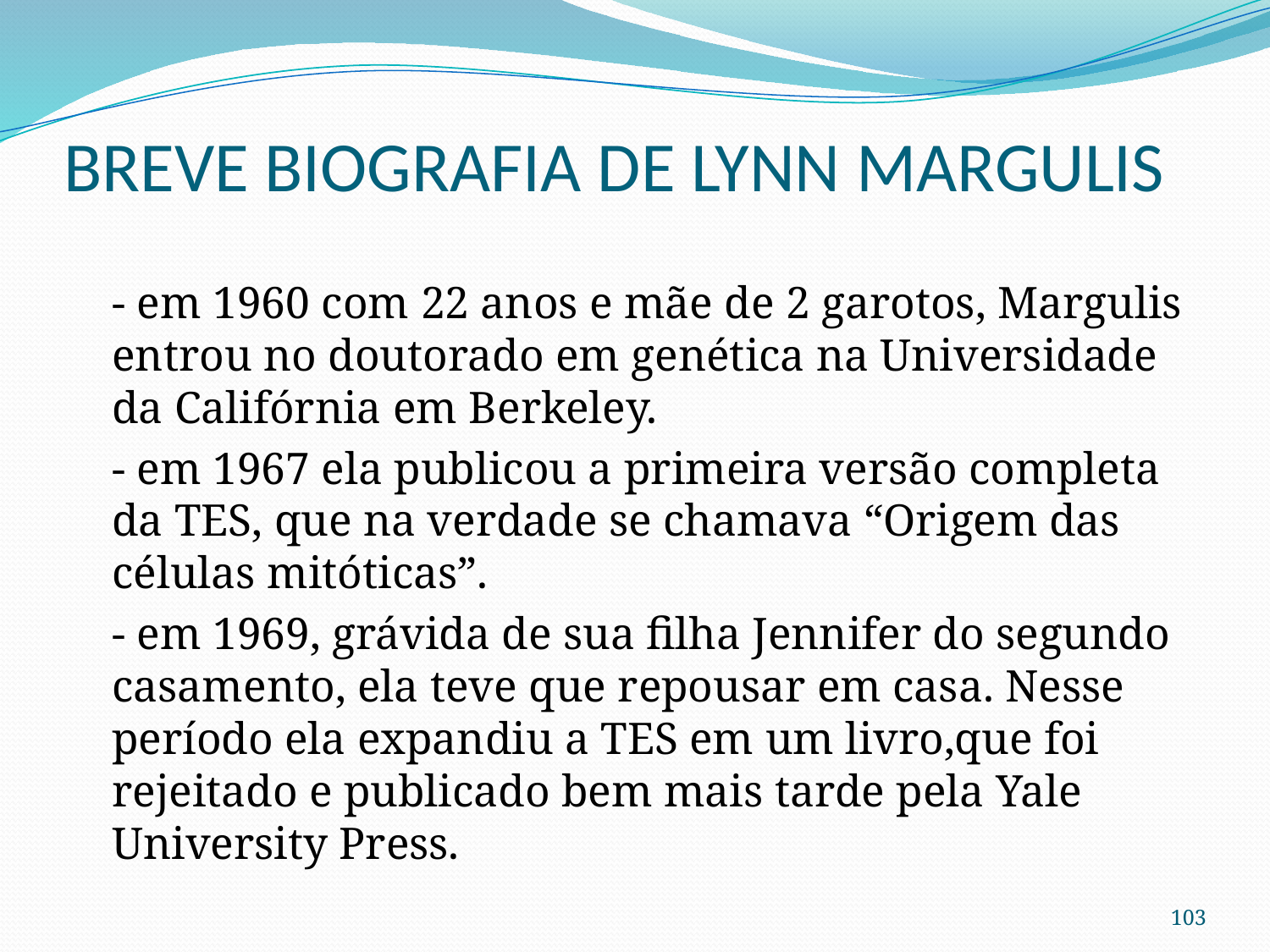

# BREVE BIOGRAFIA DE LYNN MARGULIS
	- em 1960 com 22 anos e mãe de 2 garotos, Margulis entrou no doutorado em genética na Universidade da Califórnia em Berkeley.
	- em 1967 ela publicou a primeira versão completa da TES, que na verdade se chamava “Origem das células mitóticas”.
	- em 1969, grávida de sua filha Jennifer do segundo casamento, ela teve que repousar em casa. Nesse período ela expandiu a TES em um livro,que foi rejeitado e publicado bem mais tarde pela Yale University Press.
103